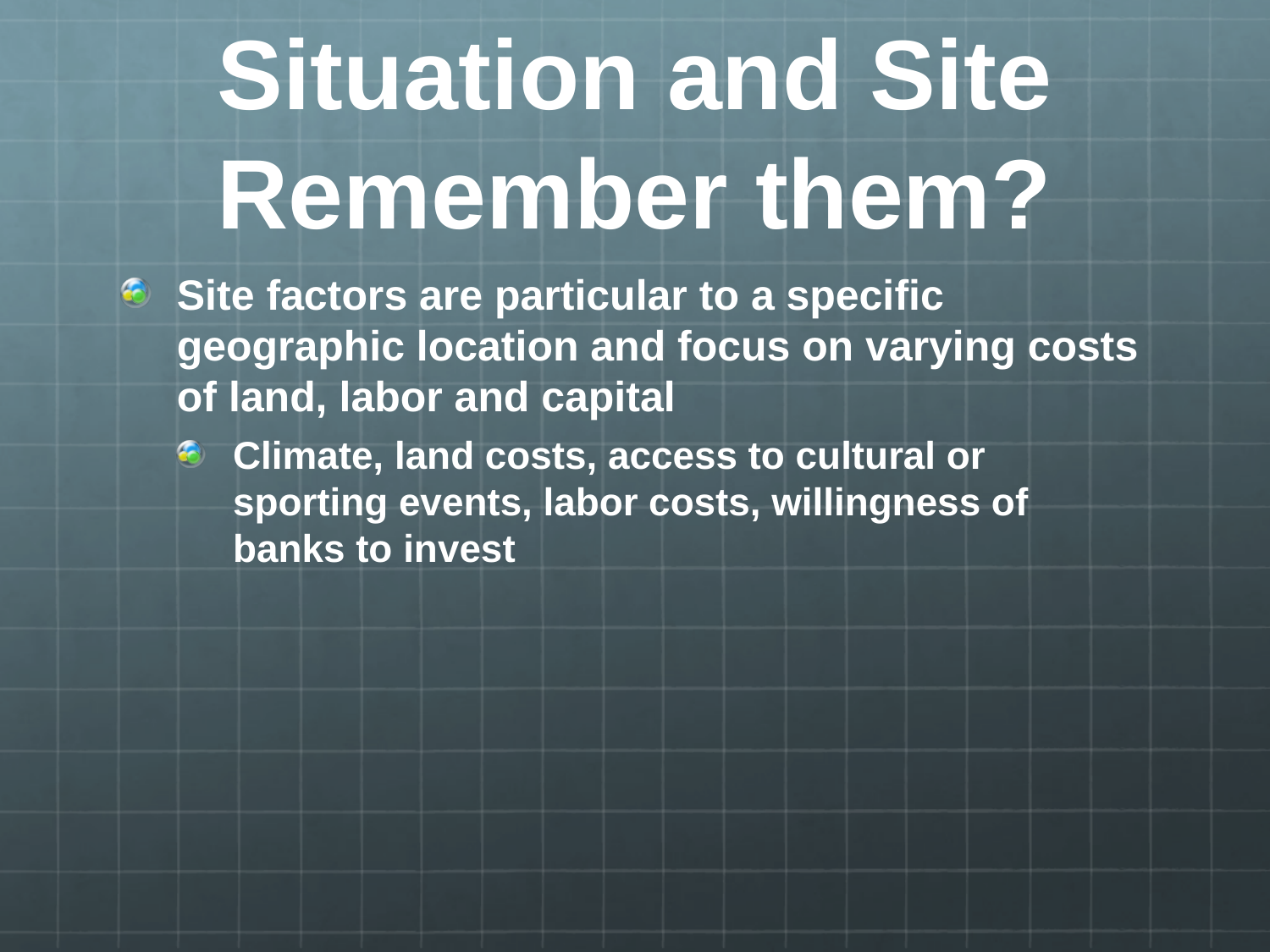

# Situation and Site Remember them?
Site factors are particular to a specific geographic location and focus on varying costs of land, labor and capital
Climate, land costs, access to cultural or sporting events, labor costs, willingness of banks to invest